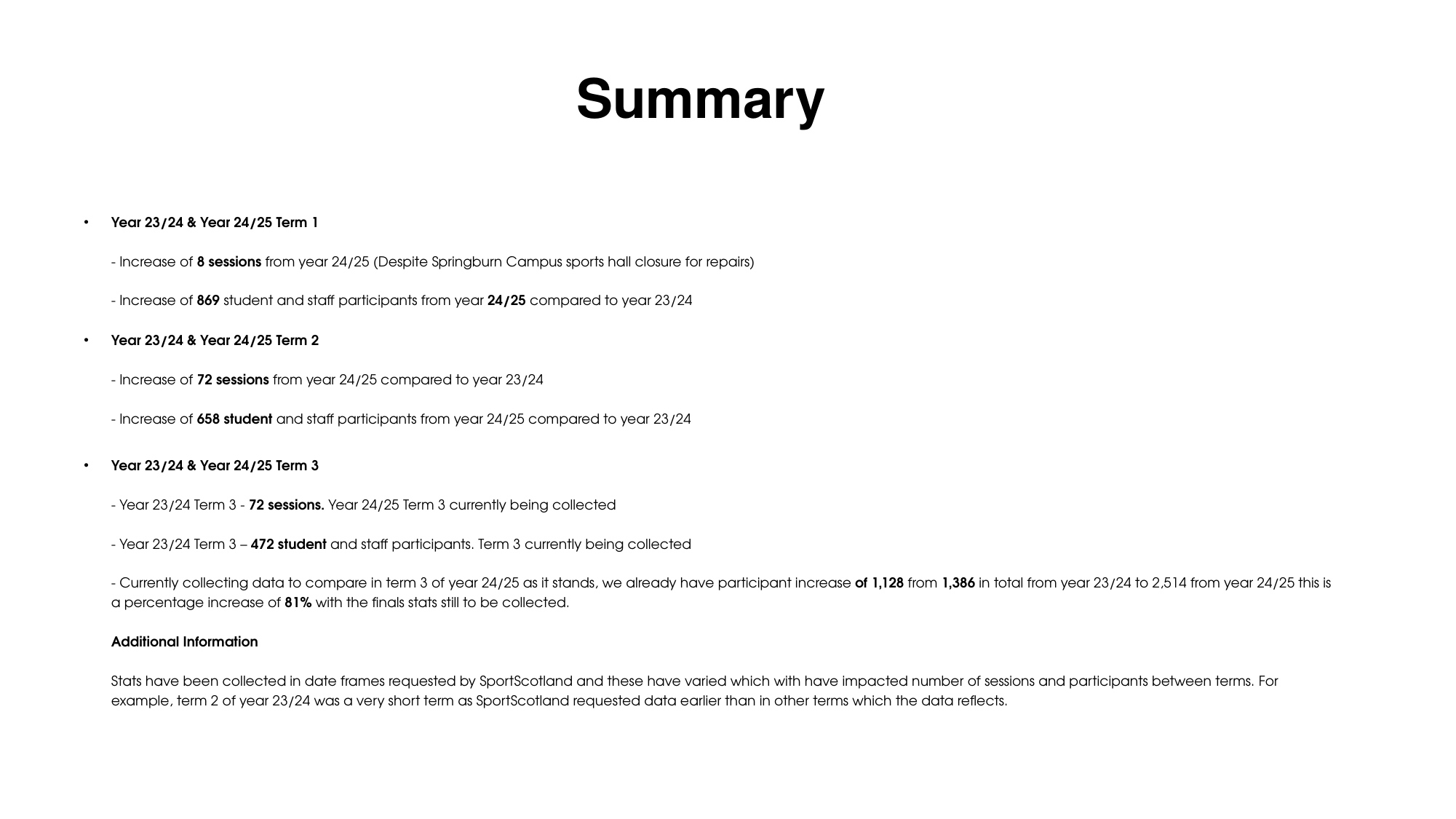

# Summary
Year 23/24 & Year 24/25 Term 1
- Increase of 8 sessions from year 24/25 (Despite Springburn Campus sports hall closure for repairs)
- Increase of 869 student and staff participants from year 24/25 compared to year 23/24
Year 23/24 & Year 24/25 Term 2
- Increase of 72 sessions from year 24/25 compared to year 23/24
- Increase of 658 student and staff participants from year 24/25 compared to year 23/24

Year 23/24 & Year 24/25 Term 3
- Year 23/24 Term 3 - 72 sessions. Year 24/25 Term 3 currently being collected
- Year 23/24 Term 3 – 472 student and staff participants. Term 3 currently being collected
- Currently collecting data to compare in term 3 of year 24/25 as it stands, we already have participant increase of 1,128 from 1,386 in total from year 23/24 to 2,514 from year 24/25 this is a percentage increase of 81% with the finals stats still to be collected.
Additional Information
Stats have been collected in date frames requested by SportScotland and these have varied which with have impacted number of sessions and participants between terms. For example, term 2 of year 23/24 was a very short term as SportScotland requested data earlier than in other terms which the data reflects.